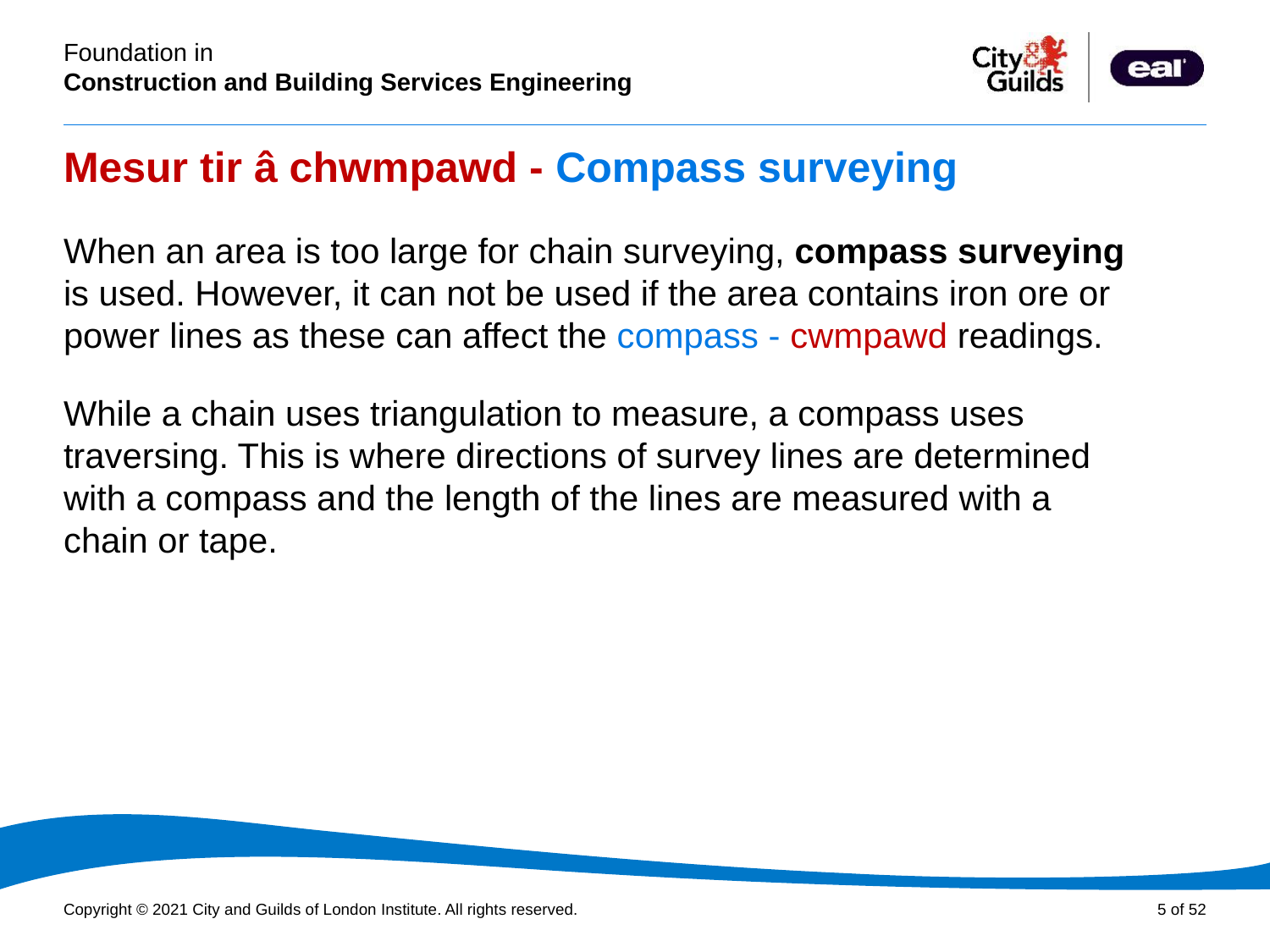

# Mesur tir â chwmpawd - Compass surveying
When an area is too large for chain surveying, compass surveying is used. However, it can not be used if the area contains iron ore or power lines as these can affect the compass - cwmpawd readings.
While a chain uses triangulation to measure, a compass uses traversing. This is where directions of survey lines are determined with a compass and the length of the lines are measured with a chain or tape.